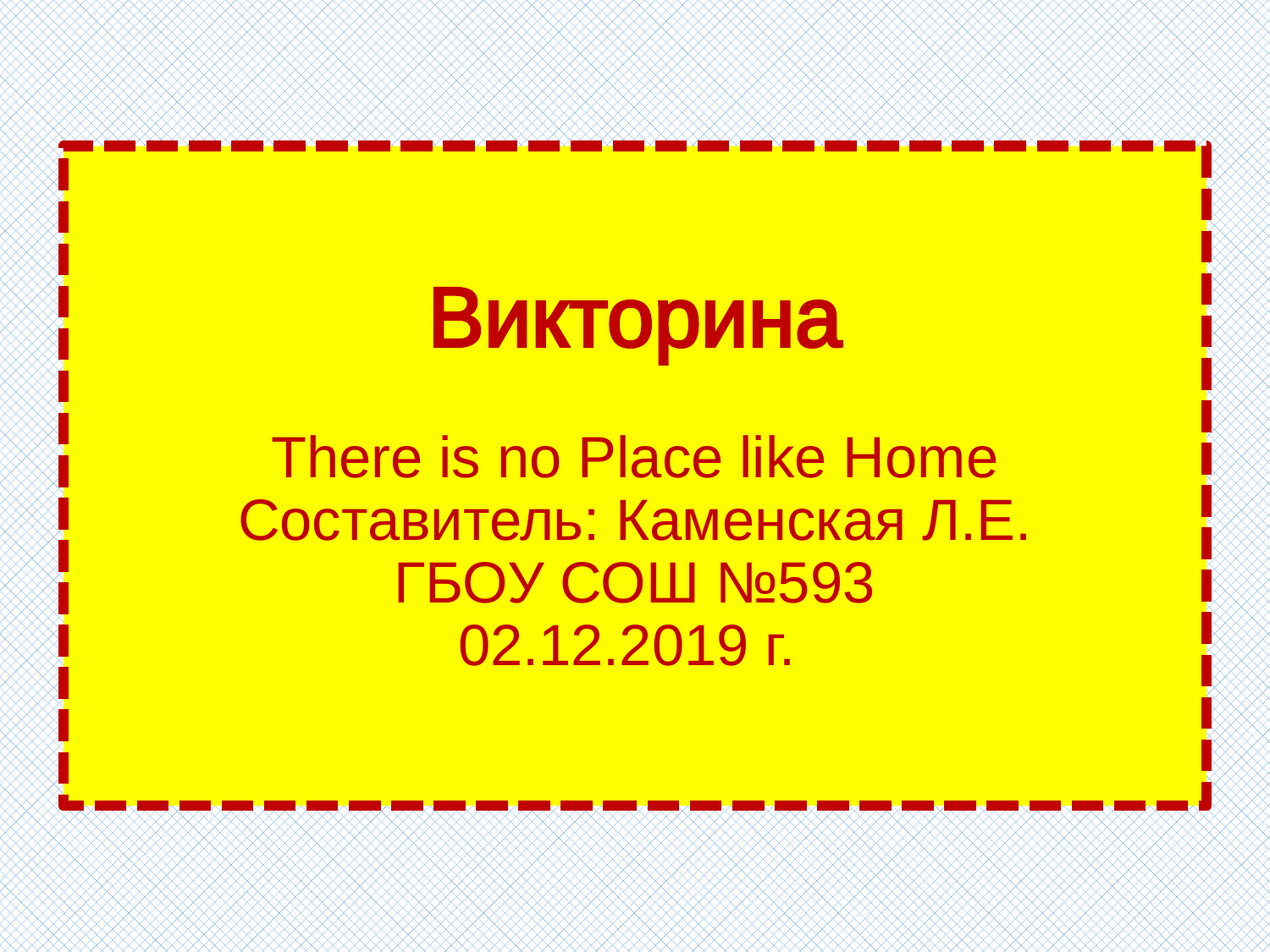

# Викторина There is no Place like Home Составитель: Каменская Л.Е. ГБОУ СОШ №593 02.12.2019 г.